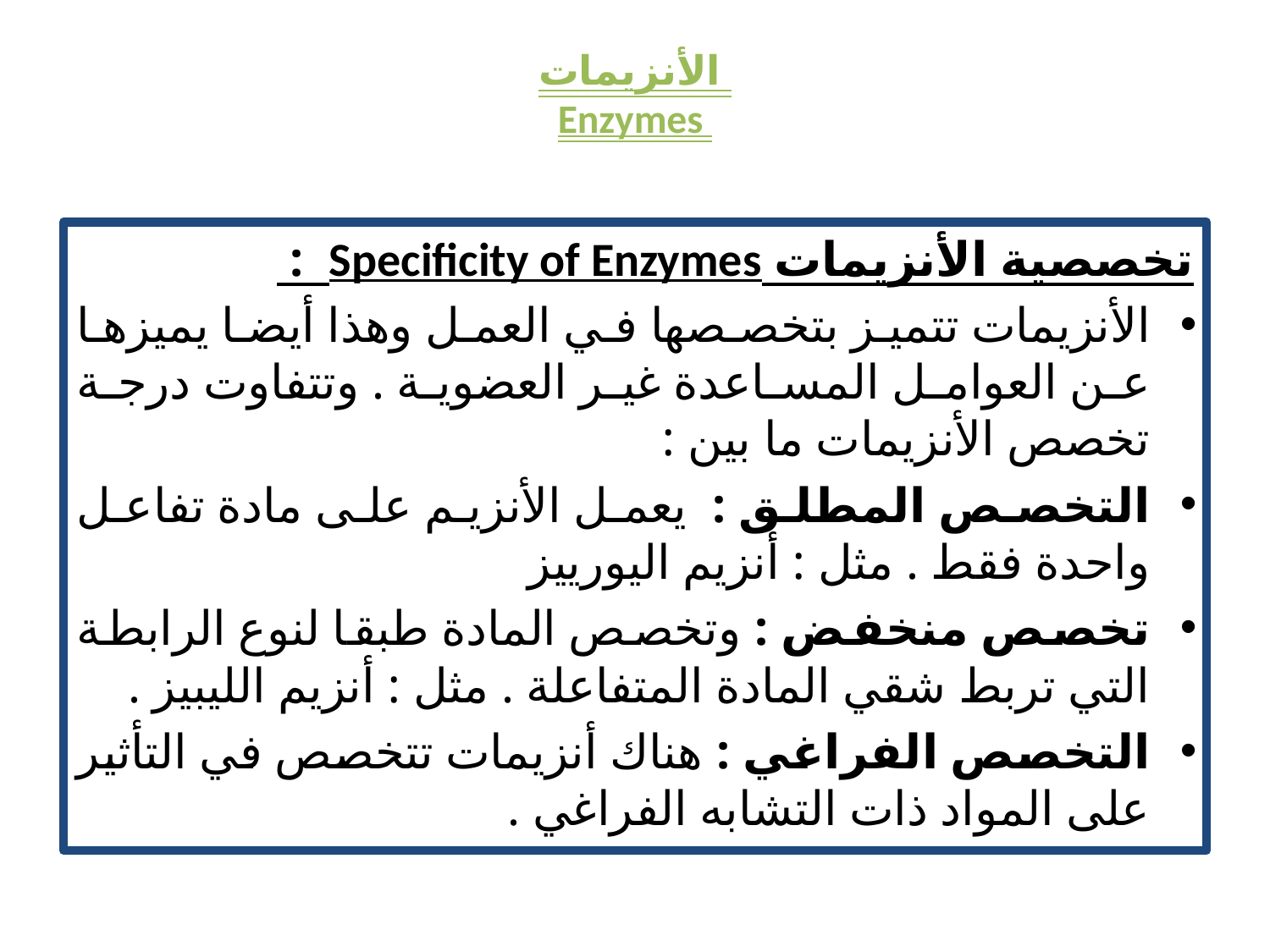

# الأنزيمات Enzymes
تخصصية الأنزيمات Specificity of Enzymes  :
الأنزيمات تتميز بتخصصها في العمل وهذا أيضا يميزها عن العوامل المساعدة غير العضوية . وتتفاوت درجة تخصص الأنزيمات ما بين :
التخصص المطلق :  يعمل الأنزيم على مادة تفاعل واحدة فقط . مثل : أنزيم اليورييز
تخصص منخفض : وتخصص المادة طبقا لنوع الرابطة التي تربط شقي المادة المتفاعلة . مثل : أنزيم الليبيز .
التخصص الفراغي : هناك أنزيمات تتخصص في التأثير على المواد ذات التشابه الفراغي .